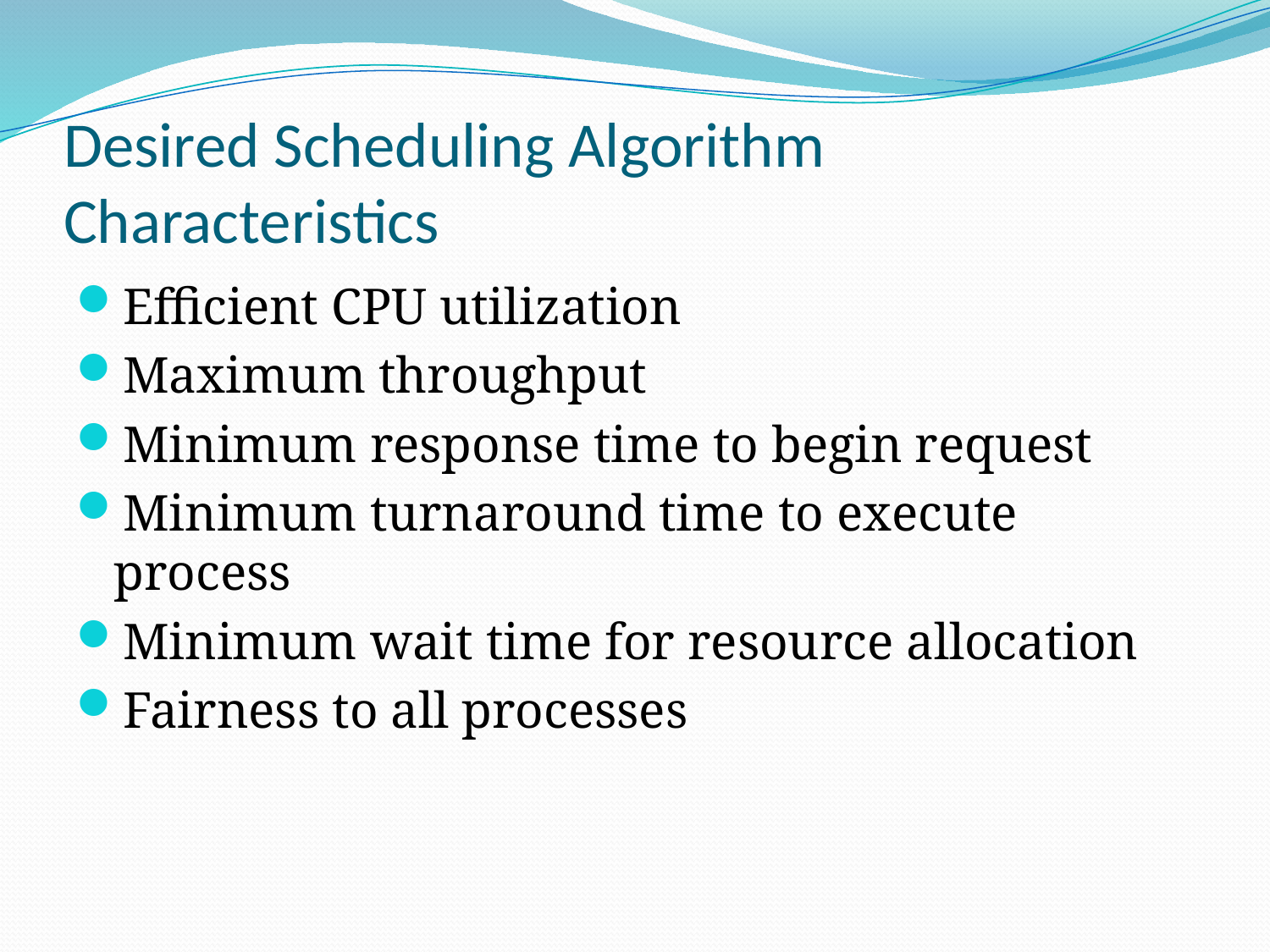

# Desired Scheduling Algorithm Characteristics
Efficient CPU utilization
Maximum throughput
Minimum response time to begin request
Minimum turnaround time to execute process
Minimum wait time for resource allocation
Fairness to all processes